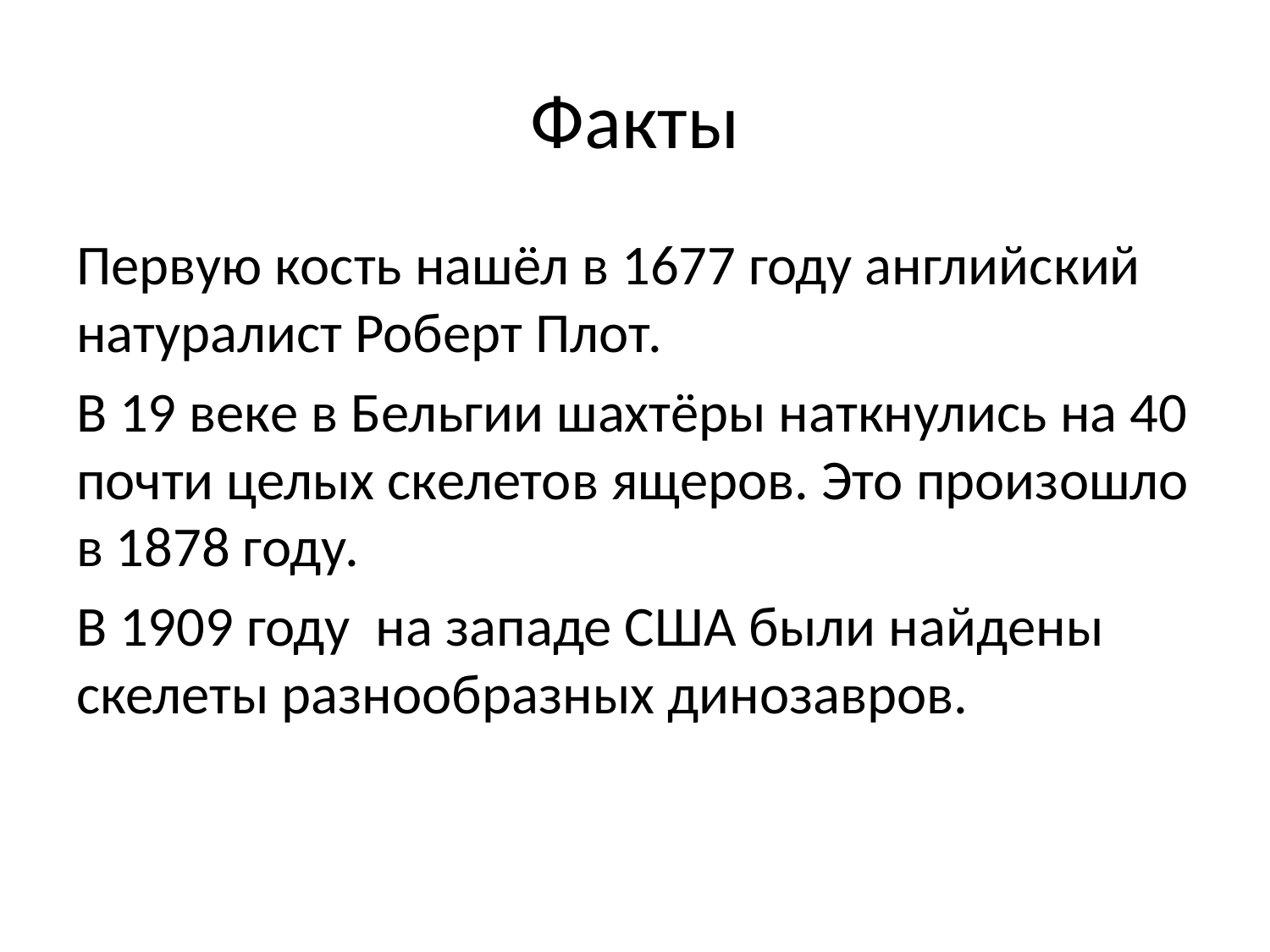

# Факты
Первую кость нашёл в 1677 году английский натуралист Роберт Плот.
В 19 веке в Бельгии шахтёры наткнулись на 40 почти целых скелетов ящеров. Это произошло в 1878 году.
В 1909 году  на западе США были найдены скелеты разнообразных динозавров.